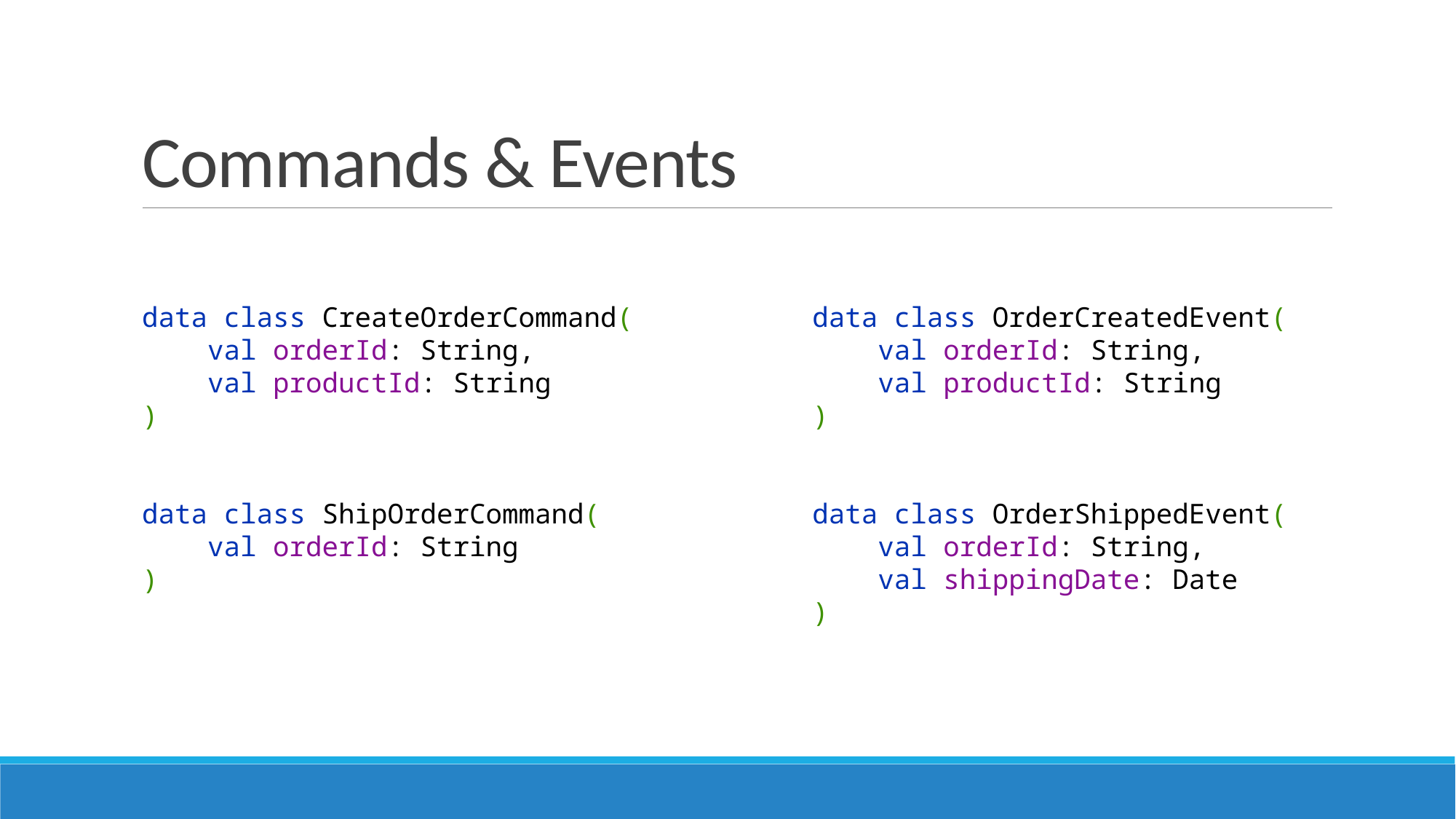

# Commands & Events
data class CreateOrderCommand(
    val orderId: String,
    val productId: String
)
data class ShipOrderCommand(
    val orderId: String
)
data class OrderCreatedEvent(
    val orderId: String,
    val productId: String
)
data class OrderShippedEvent(
    val orderId: String,
    val shippingDate: Date
)